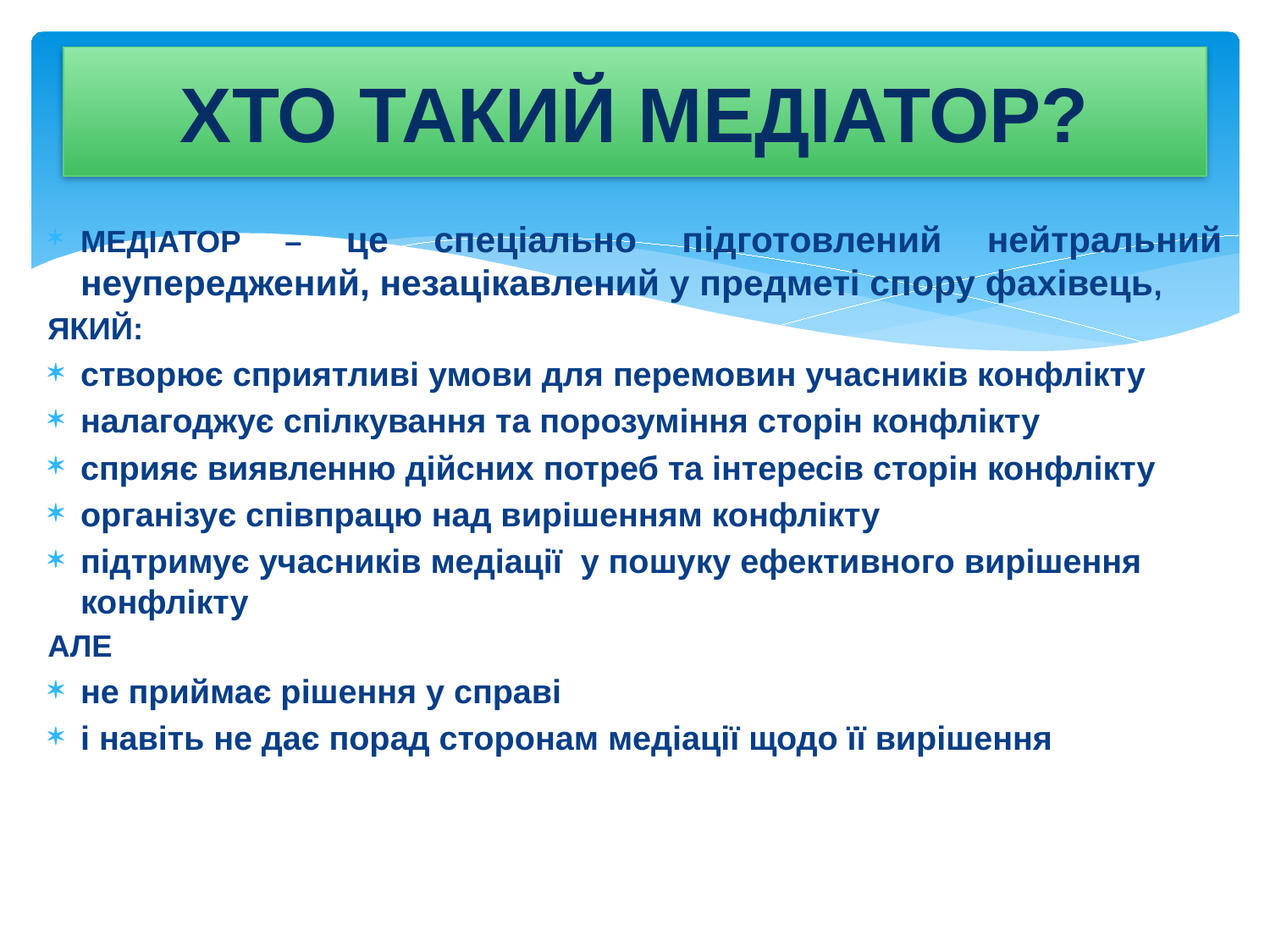

# ХТО ТАКИЙ МЕДІАТОР?

МЕДІАТОР – це спеціально підготовлений нейтральний неупереджений, незацікавлений у предметі спору фахівець,
ЯКИЙ:
створює сприятливі умови для перемовин учасників конфлікту
налагоджує спілкування та порозуміння сторін конфлікту
сприяє виявленню дійсних потреб та інтересів сторін конфлікту
організує співпрацю над вирішенням конфлікту
підтримує учасників медіації  у пошуку ефективного вирішення конфлікту
АЛЕ
не приймає рішення у справі
і навіть не дає порад сторонам медіації щодо її вирішення